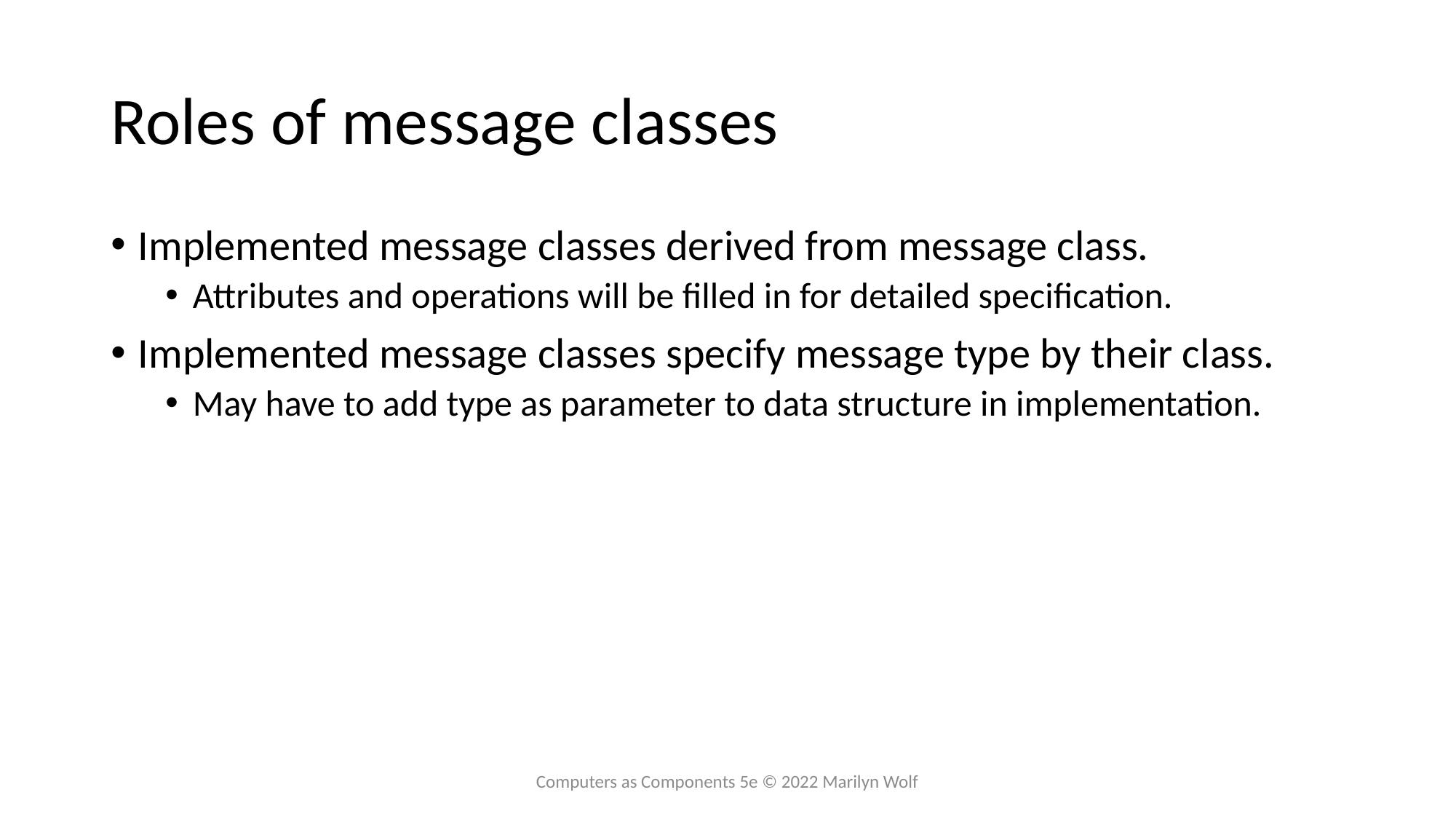

# Roles of message classes
Implemented message classes derived from message class.
Attributes and operations will be filled in for detailed specification.
Implemented message classes specify message type by their class.
May have to add type as parameter to data structure in implementation.
Computers as Components 5e © 2022 Marilyn Wolf